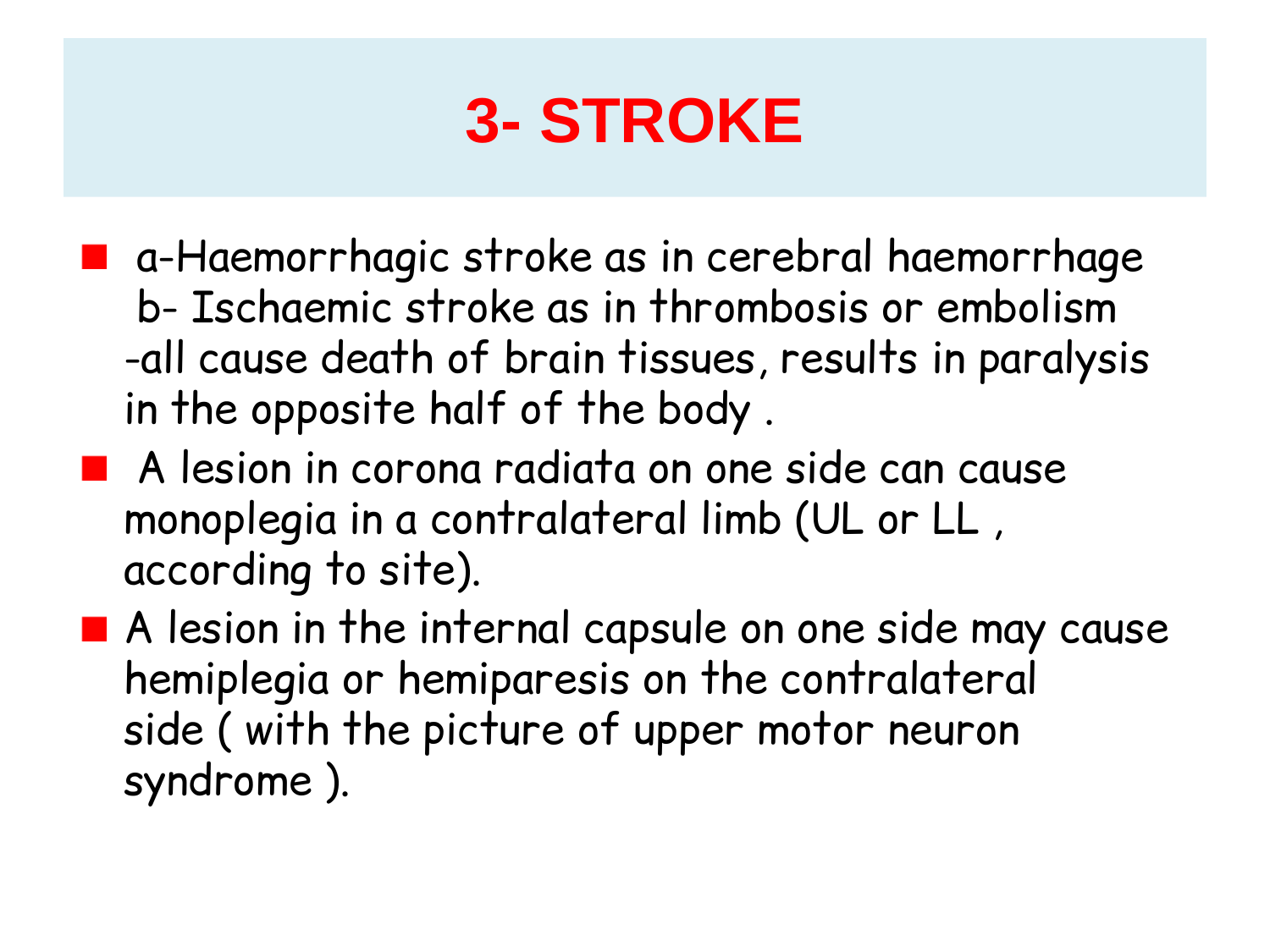

# 3- STROKE
 a-Haemorrhagic stroke as in cerebral haemorrhage
 b- Ischaemic stroke as in thrombosis or embolism
-all cause death of brain tissues, results in paralysis in the opposite half of the body .
 A lesion in corona radiata on one side can cause monoplegia in a contralateral limb (UL or LL ,
according to site).
A lesion in the internal capsule on one side may cause hemiplegia or hemiparesis on the contralateral
side ( with the picture of upper motor neuron syndrome ).